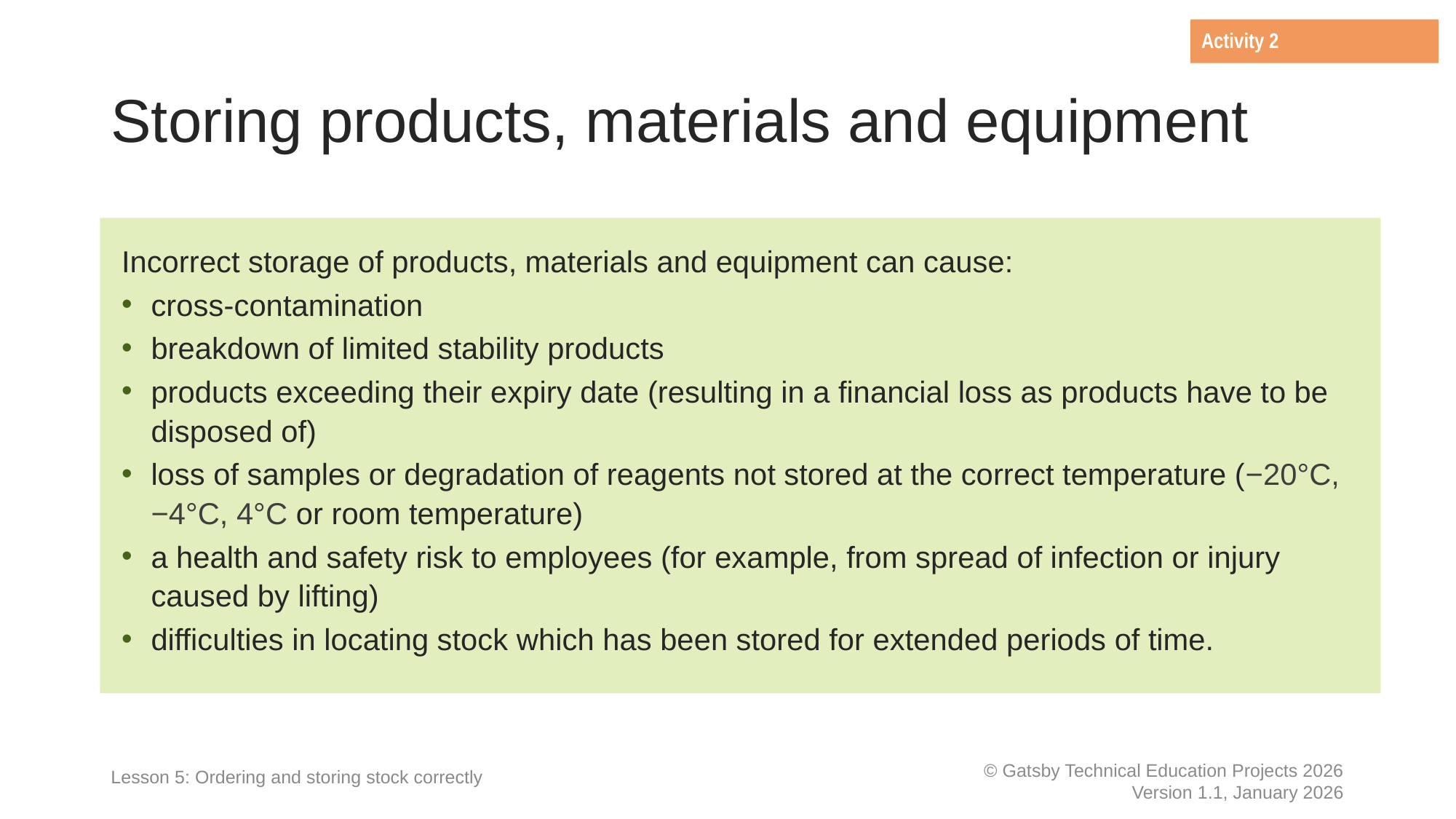

Activity 2
# Storing products, materials and equipment
Incorrect storage of products, materials and equipment can cause:
cross-contamination
breakdown of limited stability products
products exceeding their expiry date (resulting in a financial loss as products have to be disposed of)
loss of samples or degradation of reagents not stored at the correct temperature (−20°C,
−4°C, 4°C or room temperature)
a health and safety risk to employees (for example, from spread of infection or injury caused by lifting)
difficulties in locating stock which has been stored for extended periods of time.
Lesson 5: Ordering and storing stock correctly